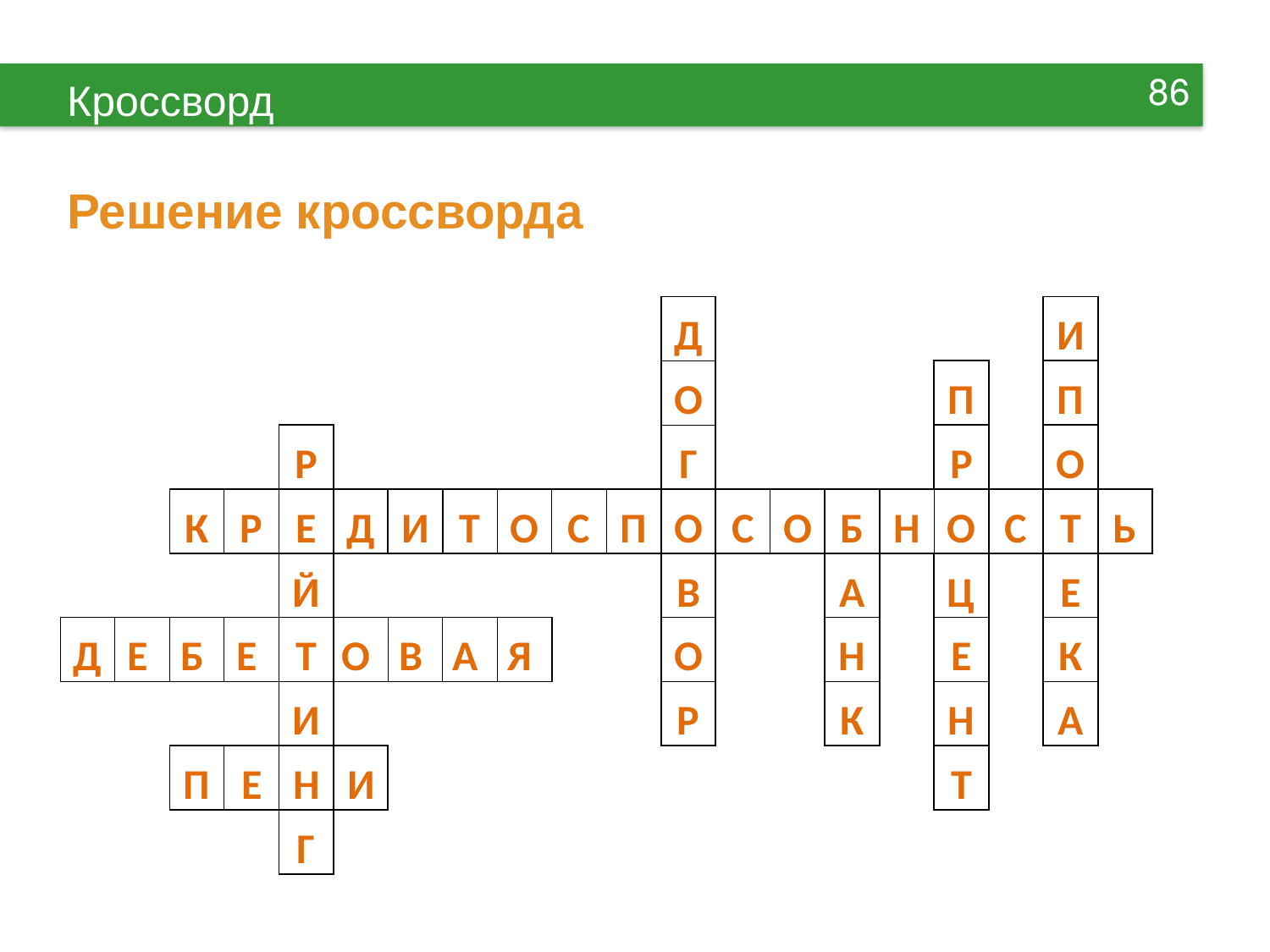

86
Кроссворд

# Решение кроссворда
|  |  |  |  |  |  |  |  |  |  |  | Д |  |  |  |  |  |  | И |  |
| --- | --- | --- | --- | --- | --- | --- | --- | --- | --- | --- | --- | --- | --- | --- | --- | --- | --- | --- | --- |
|  |  |  |  |  |  |  |  |  |  |  | О |  |  |  |  | П |  | П |  |
|  |  |  |  | Р |  |  |  |  |  |  | Г |  |  |  |  | Р |  | О |  |
|  |  | К | Р | Е | Д | И | Т | О | С | П | О | С | О | Б | Н | О | С | Т | Ь |
|  |  |  |  | Й |  |  |  |  |  |  | В |  |  | А |  | Ц |  | Е |  |
| Д | Е | Б | Е | Т | О | В | А | Я |  |  | О |  |  | Н |  | Е |  | К |  |
|  |  |  |  | И |  |  |  |  |  |  | Р |  |  | К |  | Н |  | А |  |
|  |  | П | Е | Н | И |  |  |  |  |  |  |  |  |  |  | Т |  |  |  |
|  |  |  |  | Г |  |  |  |  |  |  |  |  |  |  |  |  |  |  |  |